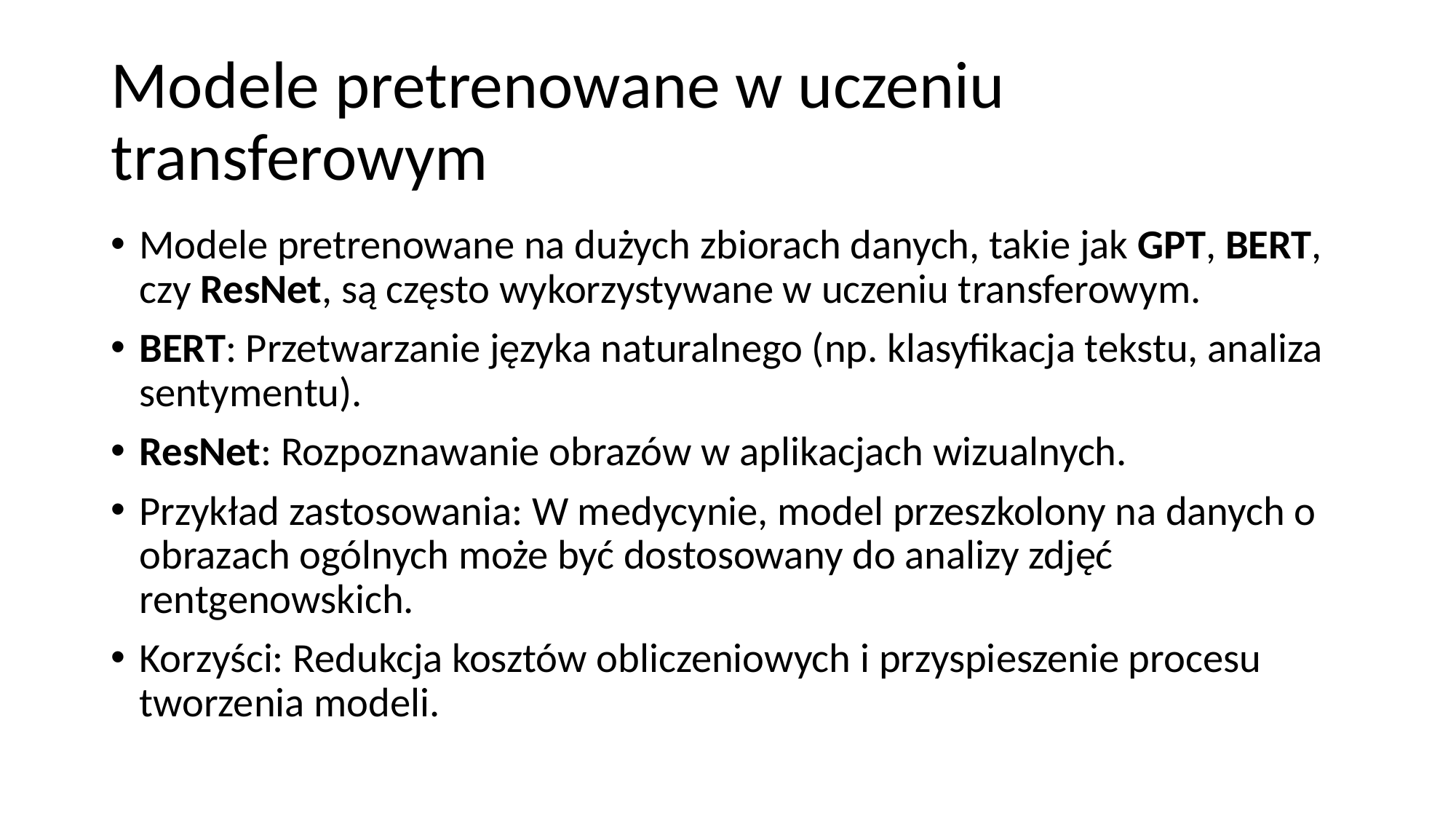

# Modele pretrenowane w uczeniu transferowym
Modele pretrenowane na dużych zbiorach danych, takie jak GPT, BERT, czy ResNet, są często wykorzystywane w uczeniu transferowym.
BERT: Przetwarzanie języka naturalnego (np. klasyfikacja tekstu, analiza sentymentu).
ResNet: Rozpoznawanie obrazów w aplikacjach wizualnych.
Przykład zastosowania: W medycynie, model przeszkolony na danych o obrazach ogólnych może być dostosowany do analizy zdjęć rentgenowskich.
Korzyści: Redukcja kosztów obliczeniowych i przyspieszenie procesu tworzenia modeli.